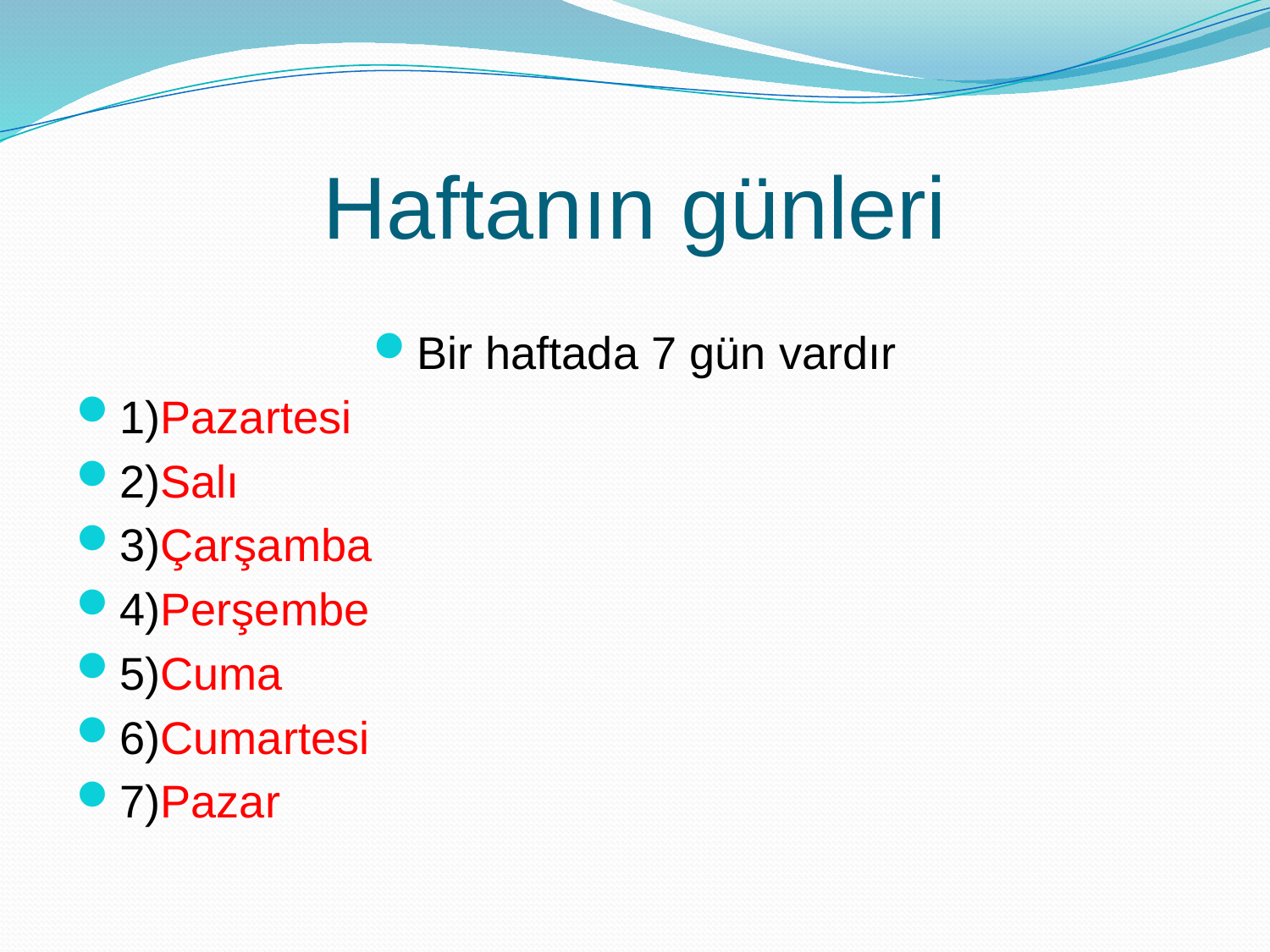

# Haftanın günleri
Bir haftada 7 gün vardır
1)Pazartesi
2)Salı
3)Çarşamba
4)Perşembe
5)Cuma
6)Cumartesi
7)Pazar